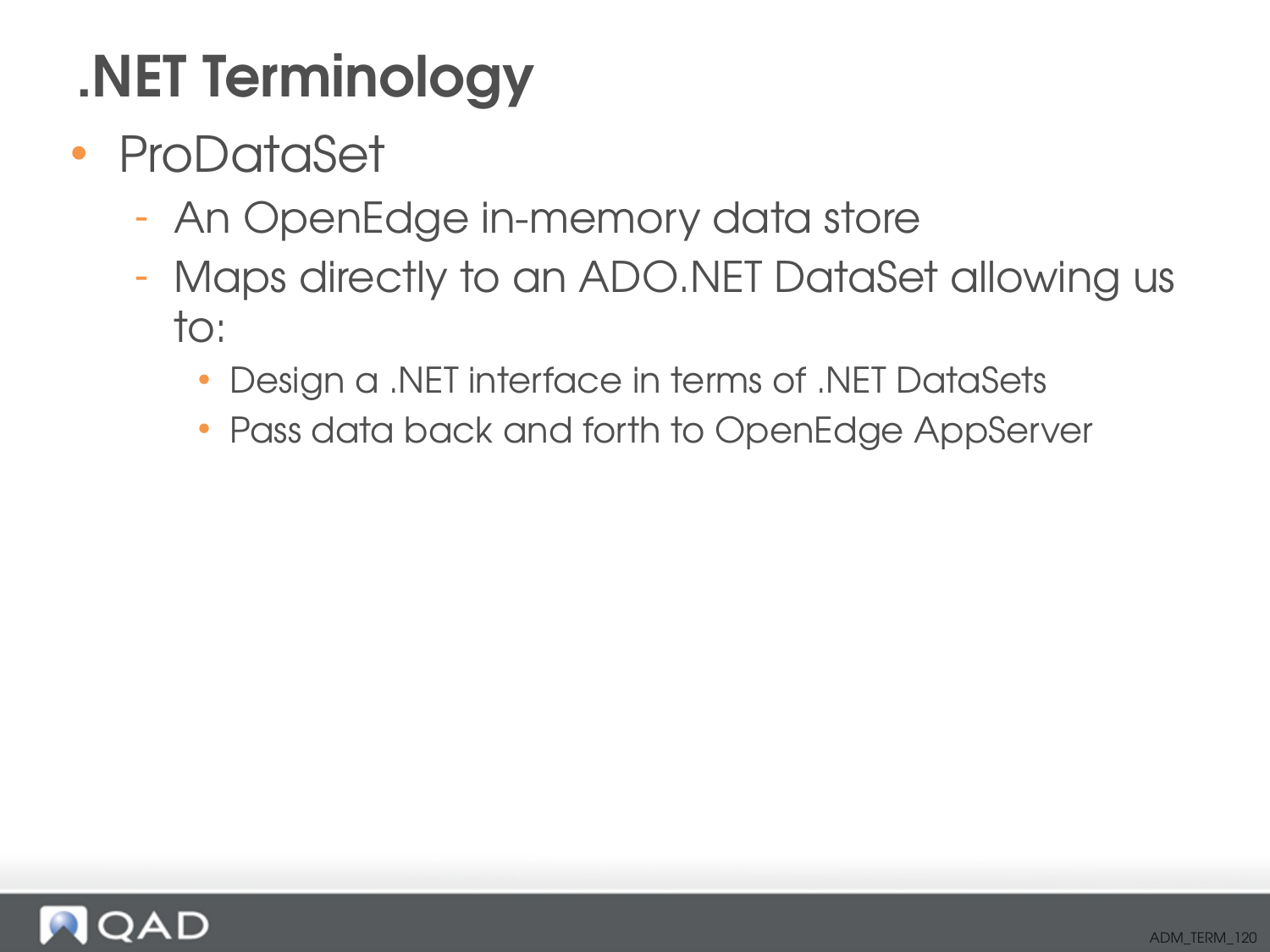

# .NET Terminology
ProDataSet
An OpenEdge in-memory data store
Maps directly to an ADO.NET DataSet allowing us to:
Design a .NET interface in terms of .NET DataSets
Pass data back and forth to OpenEdge AppServer
ADM_TERM_120